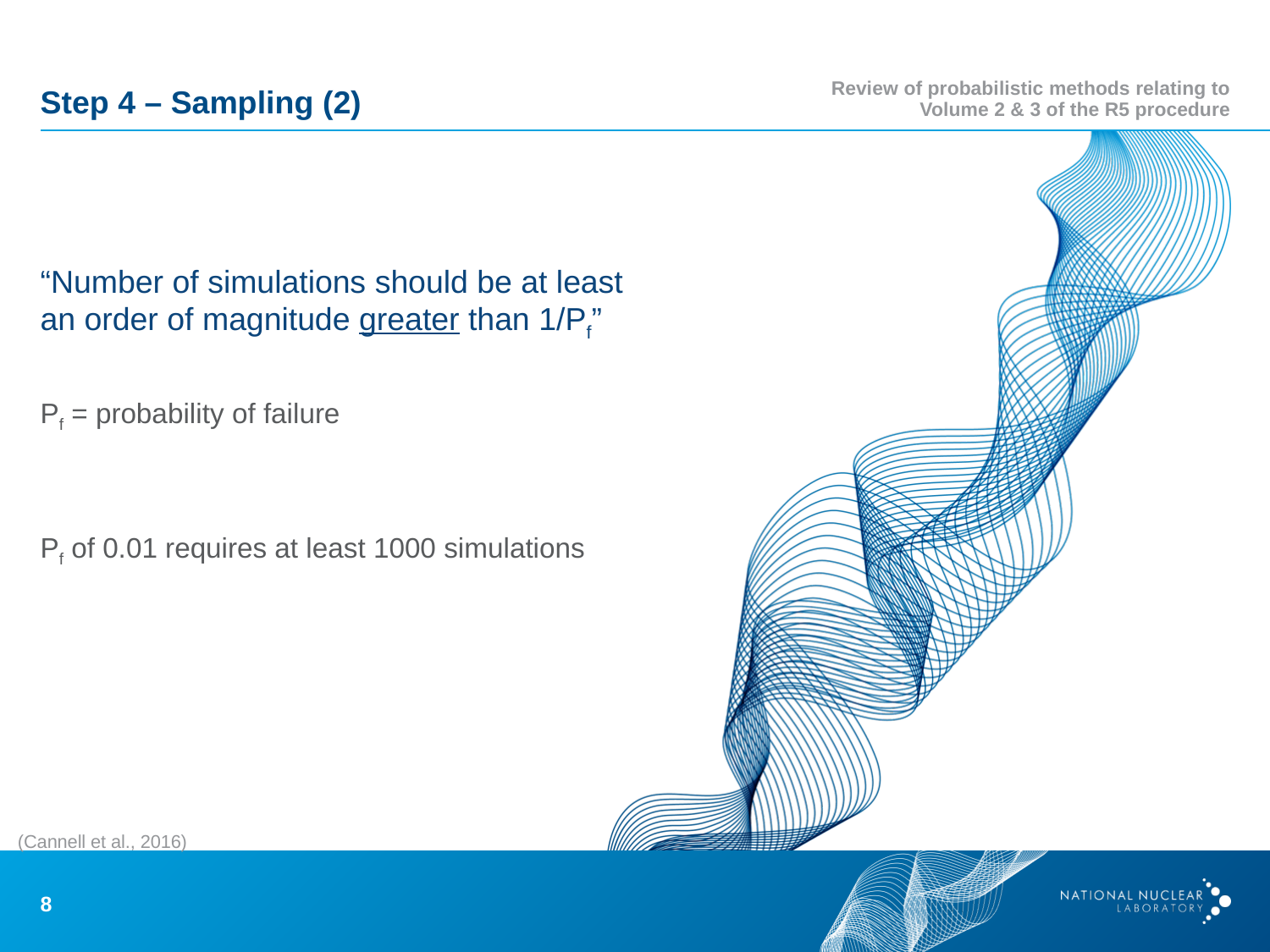

Step 4 – Sampling (2)
Review of probabilistic methods relating to Volume 2 & 3 of the R5 procedure

“Number of simulations should be at least an order of magnitude greater than 1/Pf”

Pf = probability of failure

Pf of 0.01 requires at least 1000 simulations

(Cannell et al., 2016)

8